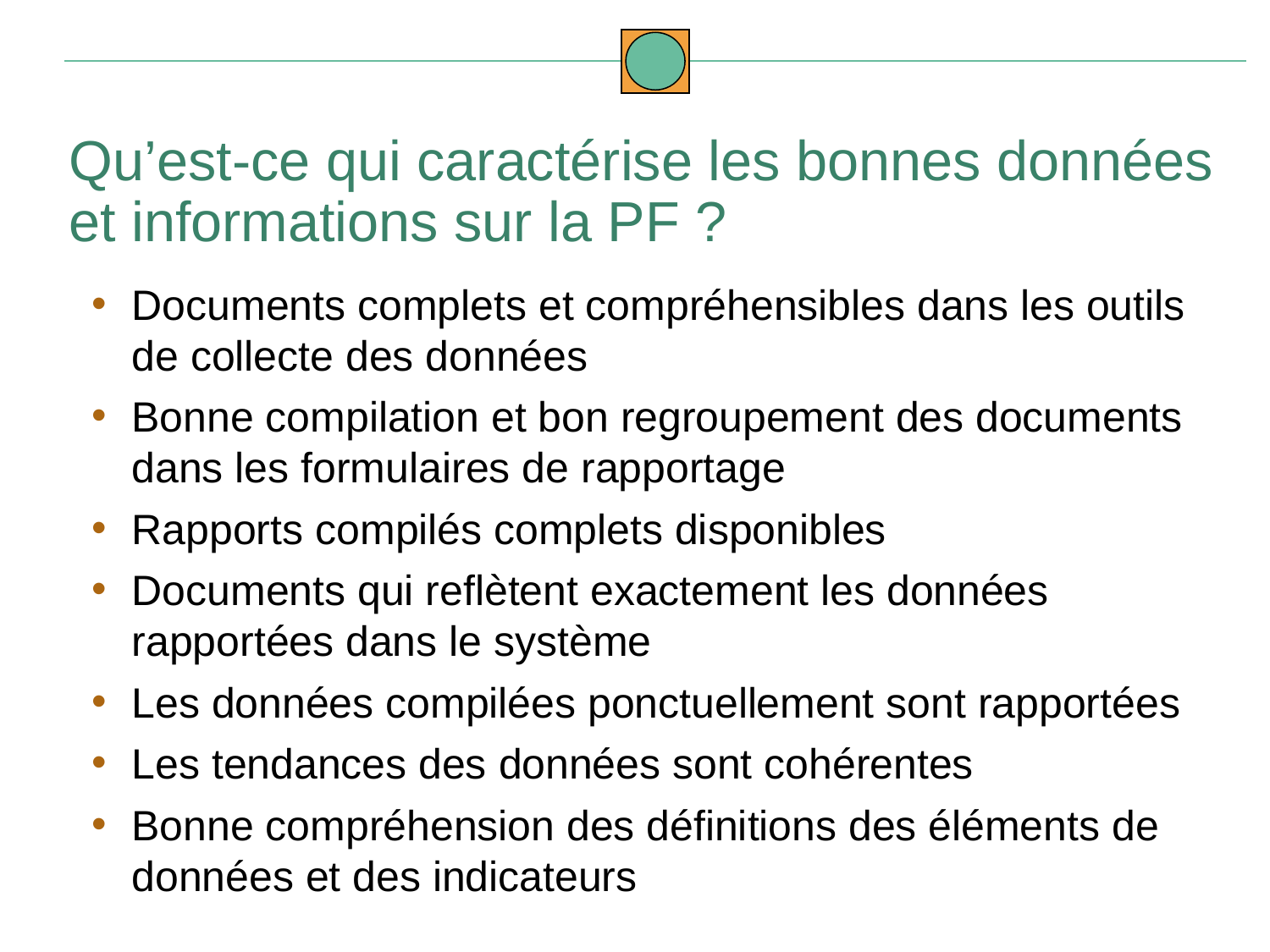

Qu’est-ce qui caractérise les bonnes données et informations sur la PF ?
Documents complets et compréhensibles dans les outils de collecte des données
Bonne compilation et bon regroupement des documents dans les formulaires de rapportage
Rapports compilés complets disponibles
Documents qui reflètent exactement les données rapportées dans le système
Les données compilées ponctuellement sont rapportées
Les tendances des données sont cohérentes
Bonne compréhension des définitions des éléments de données et des indicateurs